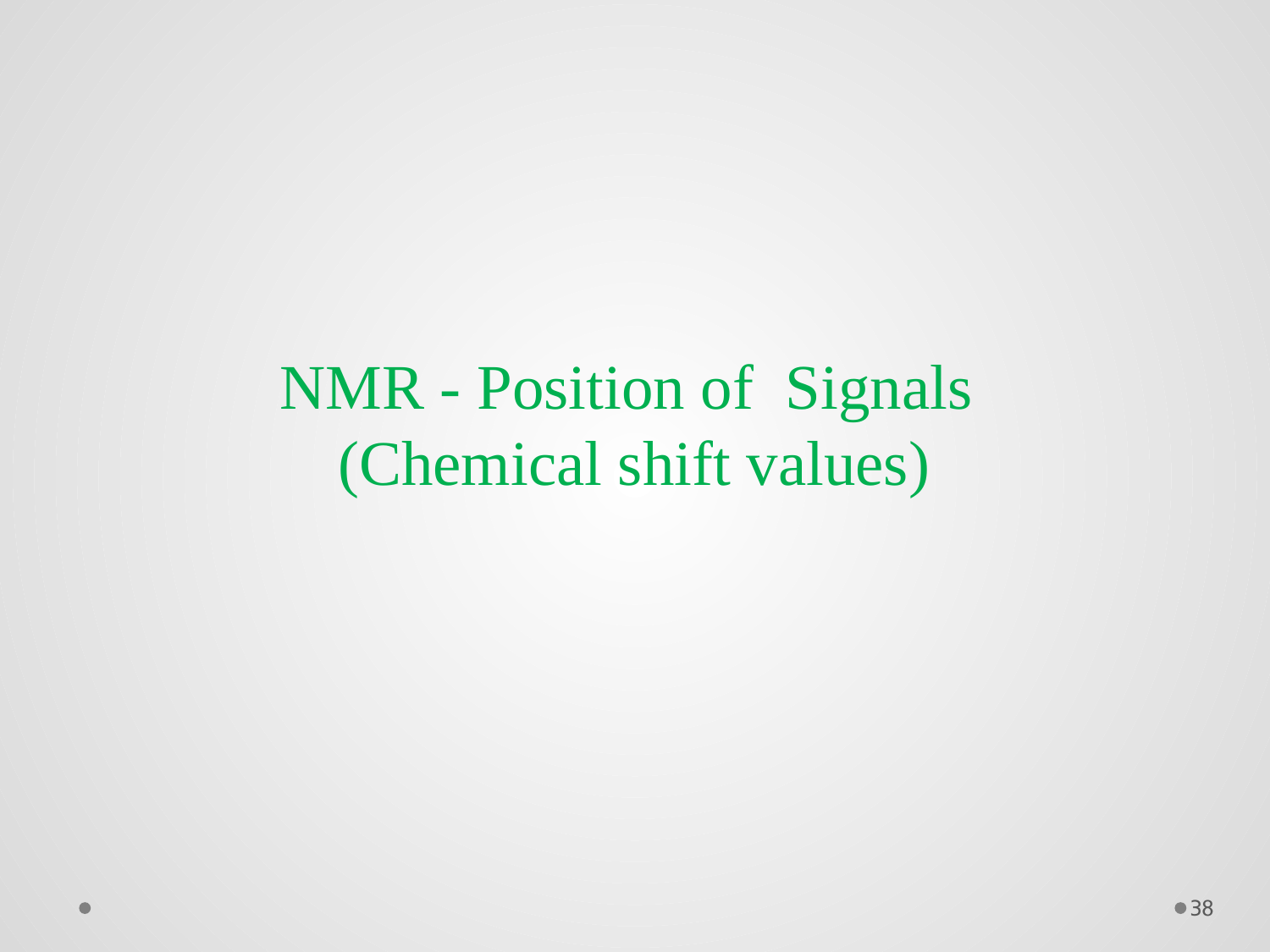

NMR - Position of  Signals
(Chemical shift values)
38